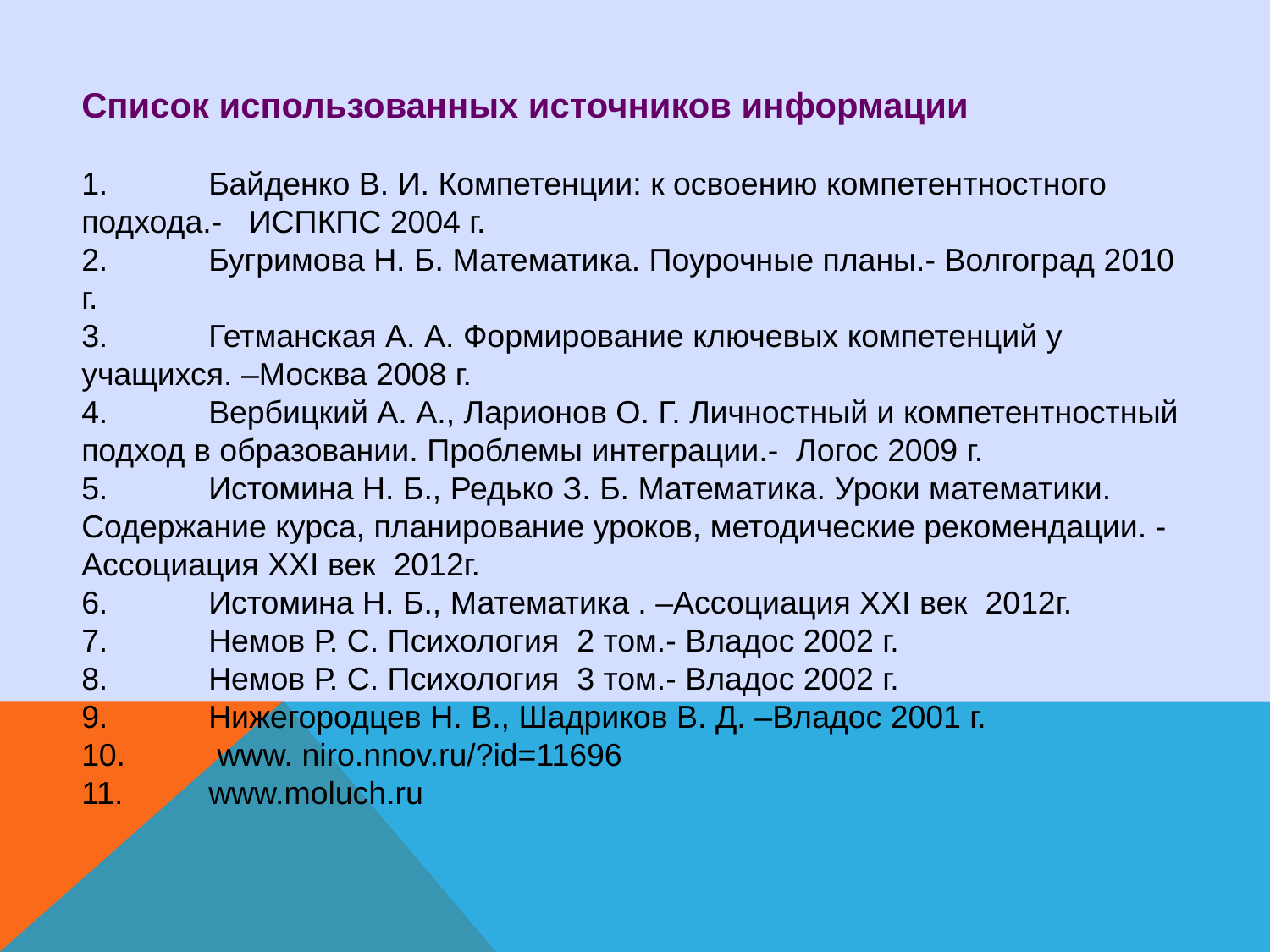

Список использованных источников информации

1.	Байденко В. И. Компетенции: к освоению компетентностного подхода.-   ИСПКПС 2004 г.
2.	Бугримова Н. Б. Математика. Поурочные планы.- Волгоград 2010 г.
3.	Гетманская А. А. Формирование ключевых компетенций у учащихся. –Москва 2008 г.
4.	Вербицкий А. А., Ларионов О. Г. Личностный и компетентностный подход в образовании. Проблемы интеграции.-  Логос 2009 г.
5.	Истомина Н. Б., Редько З. Б. Математика. Уроки математики. Содержание курса, планирование уроков, методические рекомендации. -Ассоциация XXI век  2012г.
6.	Истомина Н. Б., Математика . –Ассоциация XXI век  2012г.
7.	Немов Р. С. Психология  2 том.- Владос 2002 г.
8.	Немов Р. С. Психология  3 том.- Владос 2002 г.
9.	Нижегородцев Н. В., Шадриков В. Д. –Владос 2001 г.
10.	 www. niro.nnov.ru/?id=11696
11.	www.moluch.ru